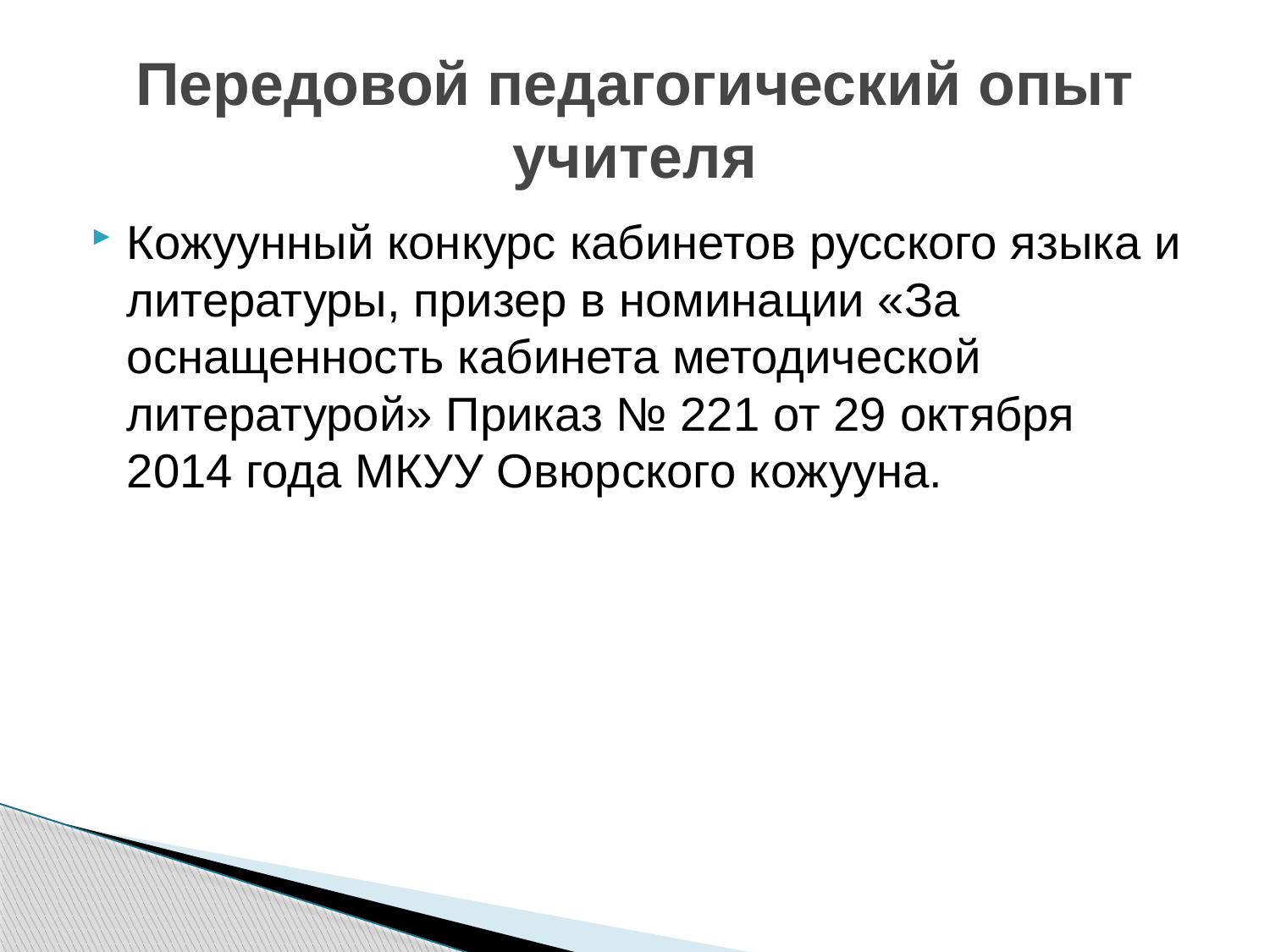

# Передовой педагогический опыт учителя
Кожуунный конкурс кабинетов русского языка и литературы, призер в номинации «За оснащенность кабинета методической литературой» Приказ № 221 от 29 октября 2014 года МКУУ Овюрского кожууна.